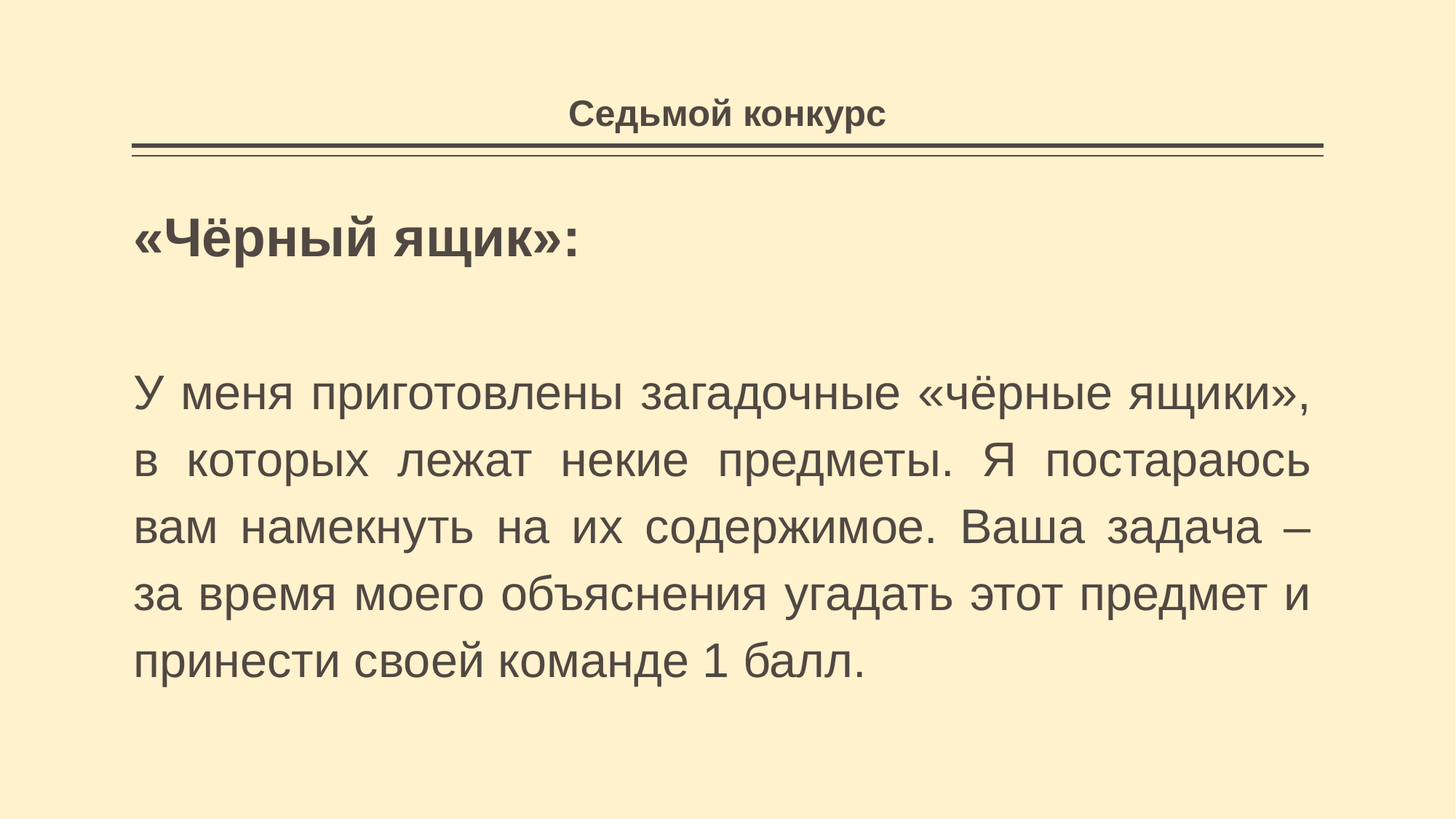

# Седьмой конкурс
«Чёрный ящик»:
У меня приготовлены загадочные «чёрные ящики», в которых лежат некие предметы. Я постараюсь вам намекнуть на их содержимое. Ваша задача – за время моего объяснения угадать этот предмет и принести своей команде 1 балл.